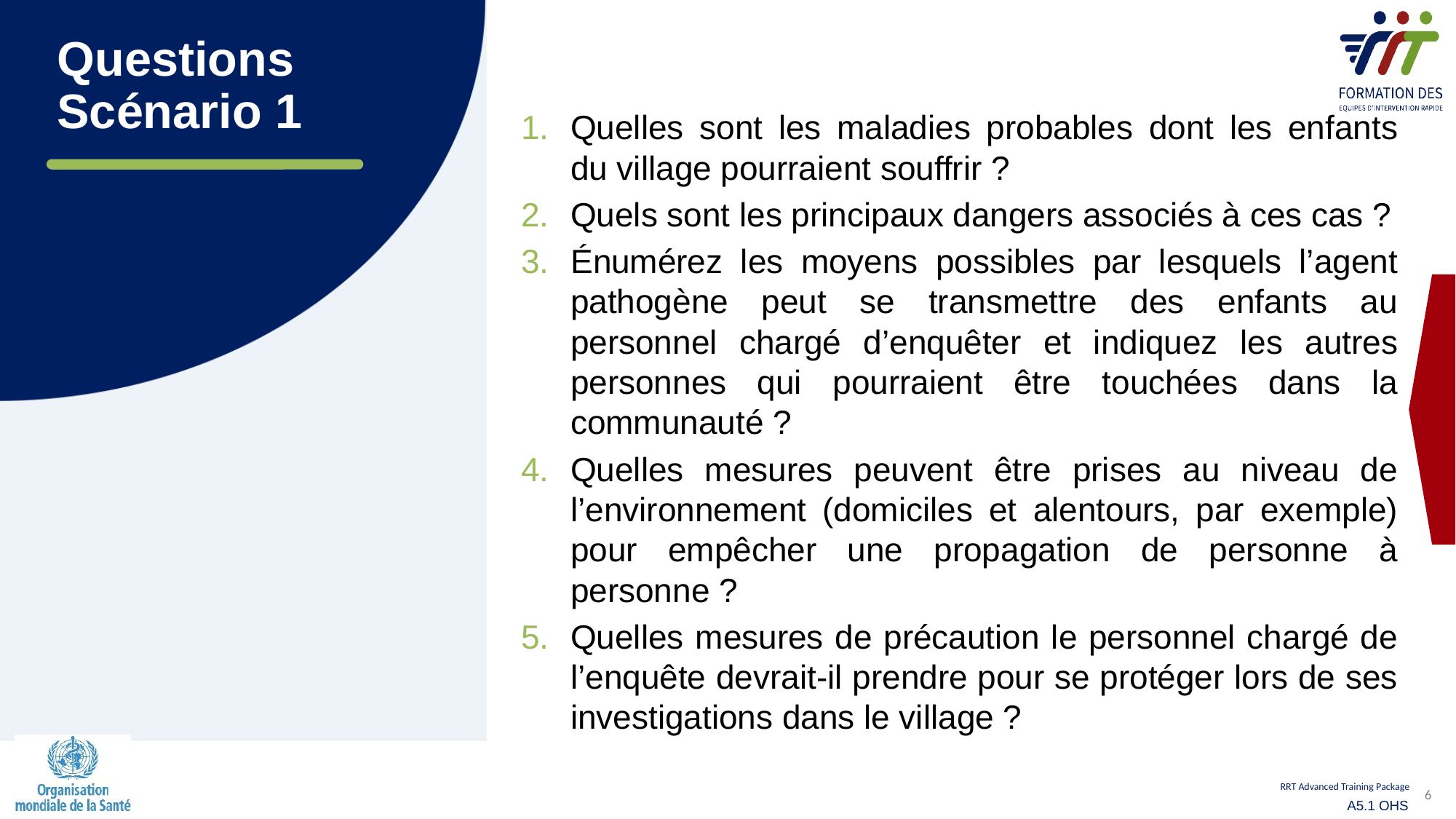

Questions
Scénario 1
Quelles sont les maladies probables dont les enfants du village pourraient souffrir ?
Quels sont les principaux dangers associés à ces cas ?
Énumérez les moyens possibles par lesquels l’agent pathogène peut se transmettre des enfants au personnel chargé d’enquêter et indiquez les autres personnes qui pourraient être touchées dans la communauté ?
Quelles mesures peuvent être prises au niveau de l’environnement (domiciles et alentours, par exemple) pour empêcher une propagation de personne à personne ?
Quelles mesures de précaution le personnel chargé de l’enquête devrait-il prendre pour se protéger lors de ses investigations dans le village ?